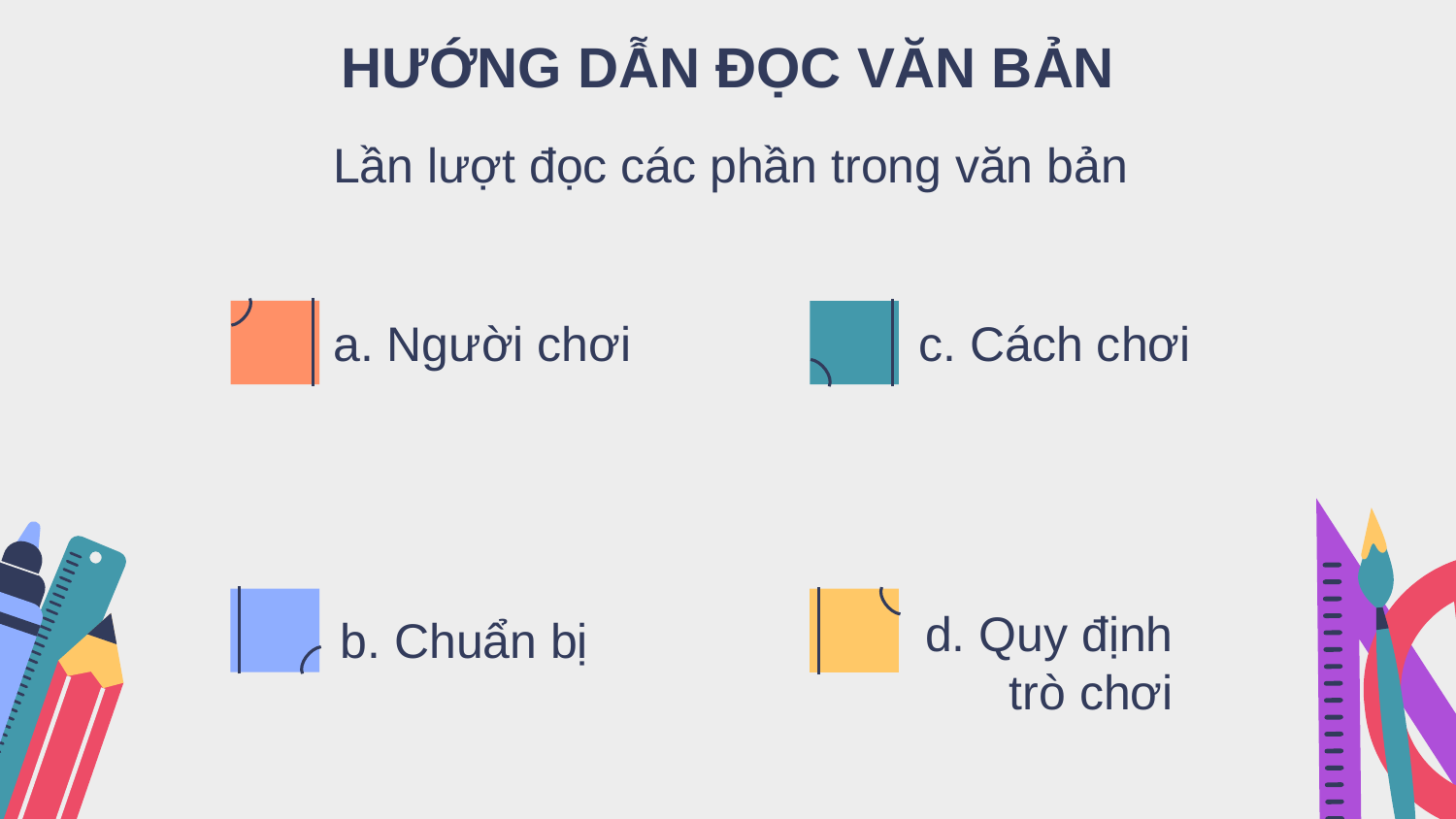

# HƯỚNG DẪN ĐỌC VĂN BẢN
Lần lượt đọc các phần trong văn bản

a. Người chơi

c. Cách chơi

b. Chuẩn bị

d. Quy định trò chơi